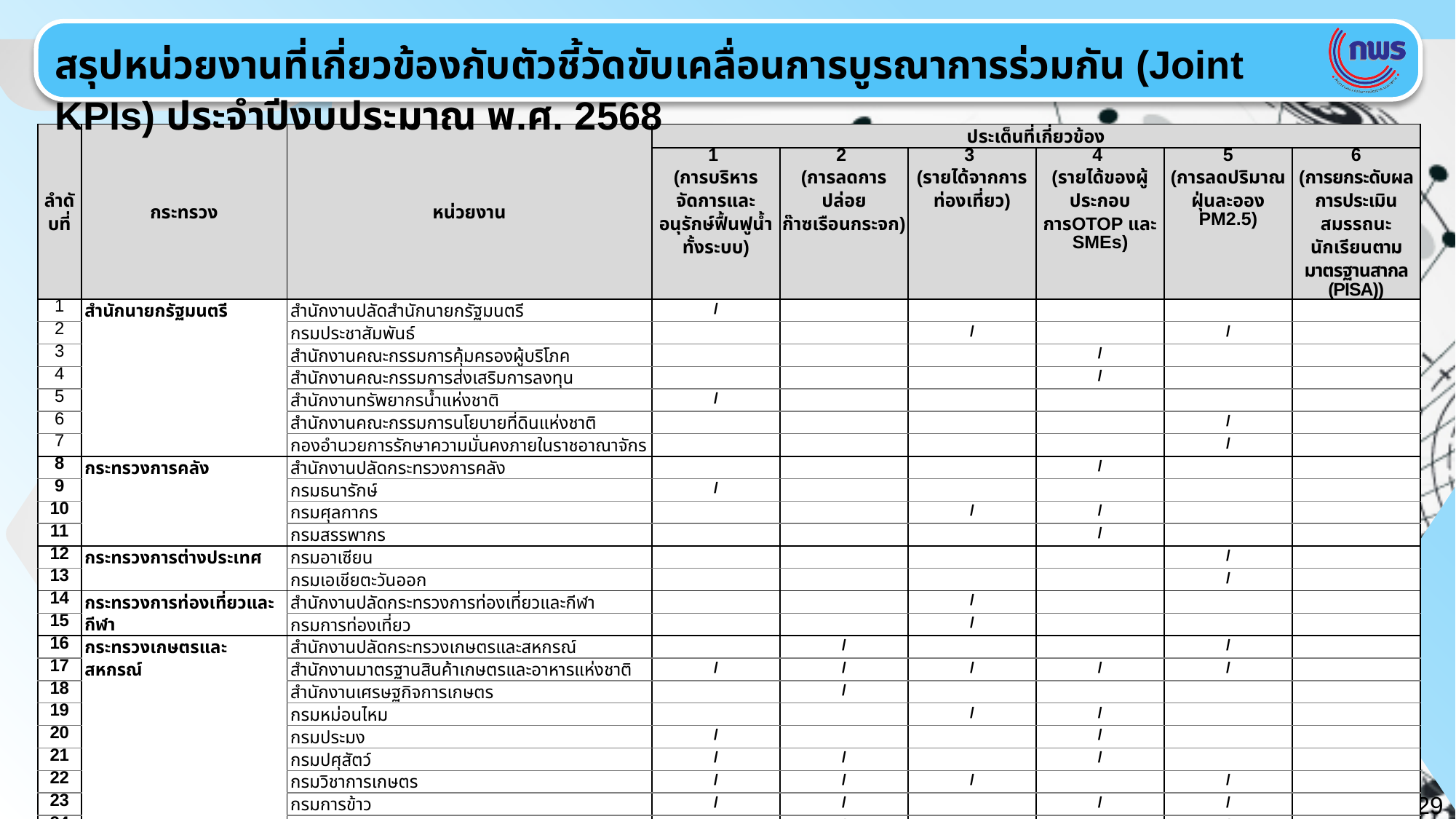

สรุปหน่วยงานที่เกี่ยวข้องกับตัวชี้วัดขับเคลื่อนการบูรณาการร่วมกัน (Joint KPIs) ประจำปีงบประมาณ พ.ศ. 2568
| ลำดับที่ | กระทรวง | หน่วยงาน | ประเด็นที่เกี่ยวข้อง |  |  |  |  |  |
| --- | --- | --- | --- | --- | --- | --- | --- | --- |
|  |  |  | 1 (การบริหารจัดการและอนุรักษ์ฟื้นฟูน้ำทั้งระบบ) | 2 (การลดการปล่อย ก๊าซเรือนกระจก) | 3 (รายได้จากการท่องเที่ยว) | 4 (รายได้ของผู้ประกอบการOTOP และ SMEs) | 5 (การลดปริมาณฝุ่นละออง PM2.5) | 6 (การยกระดับผลการประเมินสมรรถนะนักเรียนตามมาตรฐานสากล (PISA)) |
| 1 | สำนักนายกรัฐมนตรี | สำนักงานปลัดสำนักนายกรัฐมนตรี | / |  |  |  |  |  |
| 2 |  | กรมประชาสัมพันธ์ |  |  | / |  | / |  |
| 3 |  | สำนักงานคณะกรรมการคุ้มครองผู้บริโภค |  |  |  | / |  |  |
| 4 |  | สำนักงานคณะกรรมการส่งเสริมการลงทุน |  |  |  | / |  |  |
| 5 |  | สำนักงานทรัพยากรน้ำแห่งชาติ | / |  |  |  |  |  |
| 6 |  | สำนักงานคณะกรรมการนโยบายที่ดินแห่งชาติ |  |  |  |  | / |  |
| 7 |  | กองอำนวยการรักษาความมั่นคงภายในราชอาณาจักร |  |  |  |  | / |  |
| 8 | กระทรวงการคลัง | สำนักงานปลัดกระทรวงการคลัง |  |  |  | / |  |  |
| 9 |  | กรมธนารักษ์ | / |  |  |  |  |  |
| 10 |  | กรมศุลกากร |  |  | / | / |  |  |
| 11 |  | กรมสรรพากร |  |  |  | / |  |  |
| 12 | กระทรวงการต่างประเทศ | กรมอาเซียน |  |  |  |  | / |  |
| 13 |  | กรมเอเชียตะวันออก |  |  |  |  | / |  |
| 14 | กระทรวงการท่องเที่ยวและกีฬา | สำนักงานปลัดกระทรวงการท่องเที่ยวและกีฬา |  |  | / |  |  |  |
| 15 |  | กรมการท่องเที่ยว |  |  | / |  |  |  |
| 16 | กระทรวงเกษตรและสหกรณ์ | สำนักงานปลัดกระทรวงเกษตรและสหกรณ์ |  | / |  |  | / |  |
| 17 |  | สำนักงานมาตรฐานสินค้าเกษตรและอาหารแห่งชาติ | / | / | / | / | / |  |
| 18 |  | สำนักงานเศรษฐกิจการเกษตร |  | / |  |  |  |  |
| 19 |  | กรมหม่อนไหม |  |  | / | / |  |  |
| 20 |  | กรมประมง | / |  |  | / |  |  |
| 21 |  | กรมปศุสัตว์ | / | / |  | / |  |  |
| 22 |  | กรมวิชาการเกษตร | / | / | / |  | / |  |
| 23 |  | กรมการข้าว | / | / |  | / | / |  |
| 24 |  | กรมฝนหลวงและการบินเกษตร |  | / |  |  | / |  |
| 25 |  | กรมชลประทาน | / |  |  |  |  |  |
| 26 |  | กรมพัฒนาที่ดิน | / | / |  | / | / |  |
| 27 |  | สำนักงานการปฏิรูปที่ดินเพื่อเกษตรกรรม | / |  |  | / | / |  |
| 28 |  | กรมตรวจบัญชีสหกรณ์ |  |  |  | / |  |  |
| 29 |  | กรมส่งเสริมการเกษตร | / |  | / | / | / |  |
| 30 |  | กรมส่งเสริมสหกรณ์ |  |  |  | / | / |  |
29